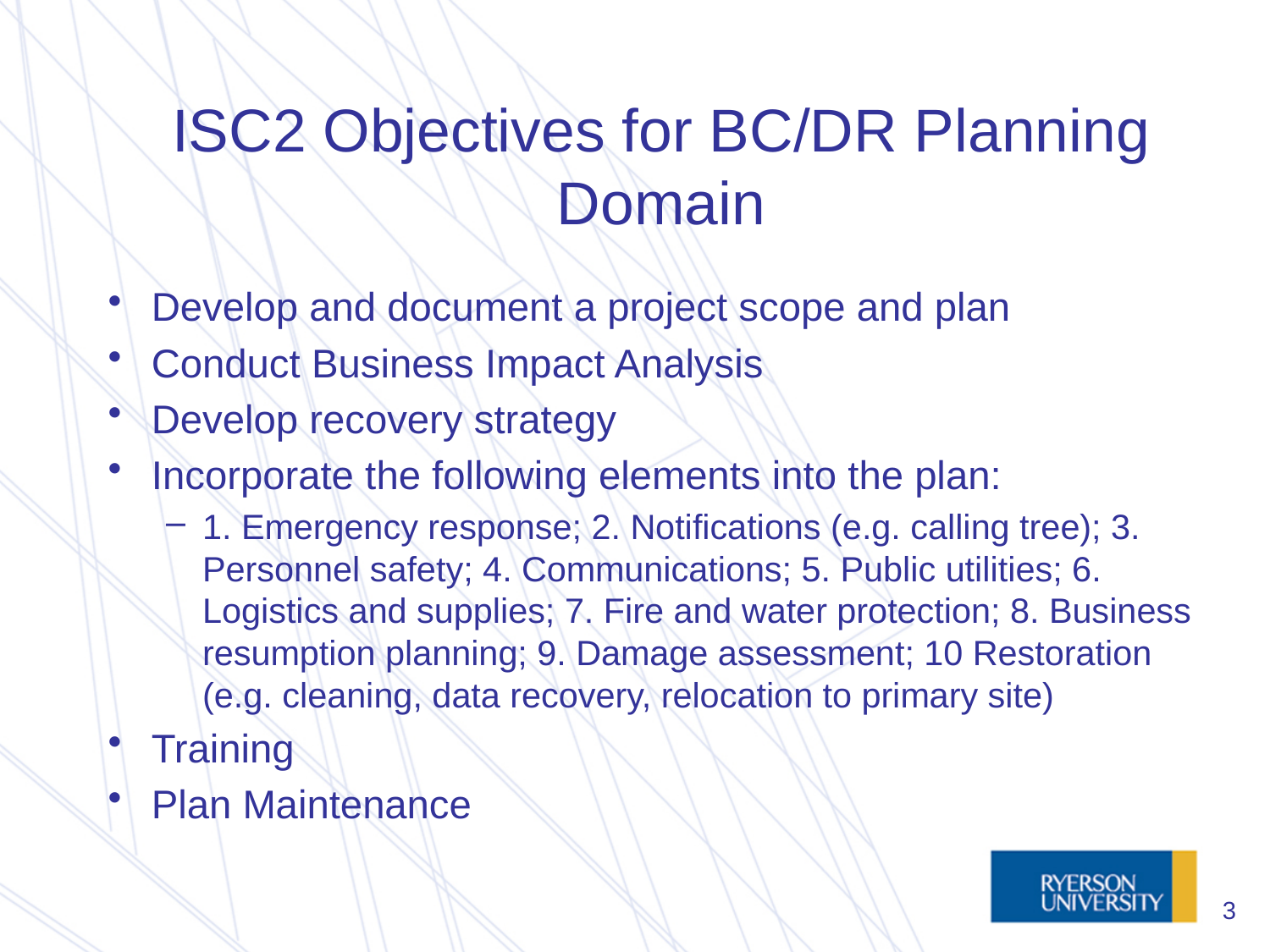

# ISC2 Objectives for BC/DR Planning Domain
Develop and document a project scope and plan
Conduct Business Impact Analysis
Develop recovery strategy
Incorporate the following elements into the plan:
1. Emergency response; 2. Notifications (e.g. calling tree); 3. Personnel safety; 4. Communications; 5. Public utilities; 6. Logistics and supplies; 7. Fire and water protection; 8. Business resumption planning; 9. Damage assessment; 10 Restoration (e.g. cleaning, data recovery, relocation to primary site)
Training
Plan Maintenance
3